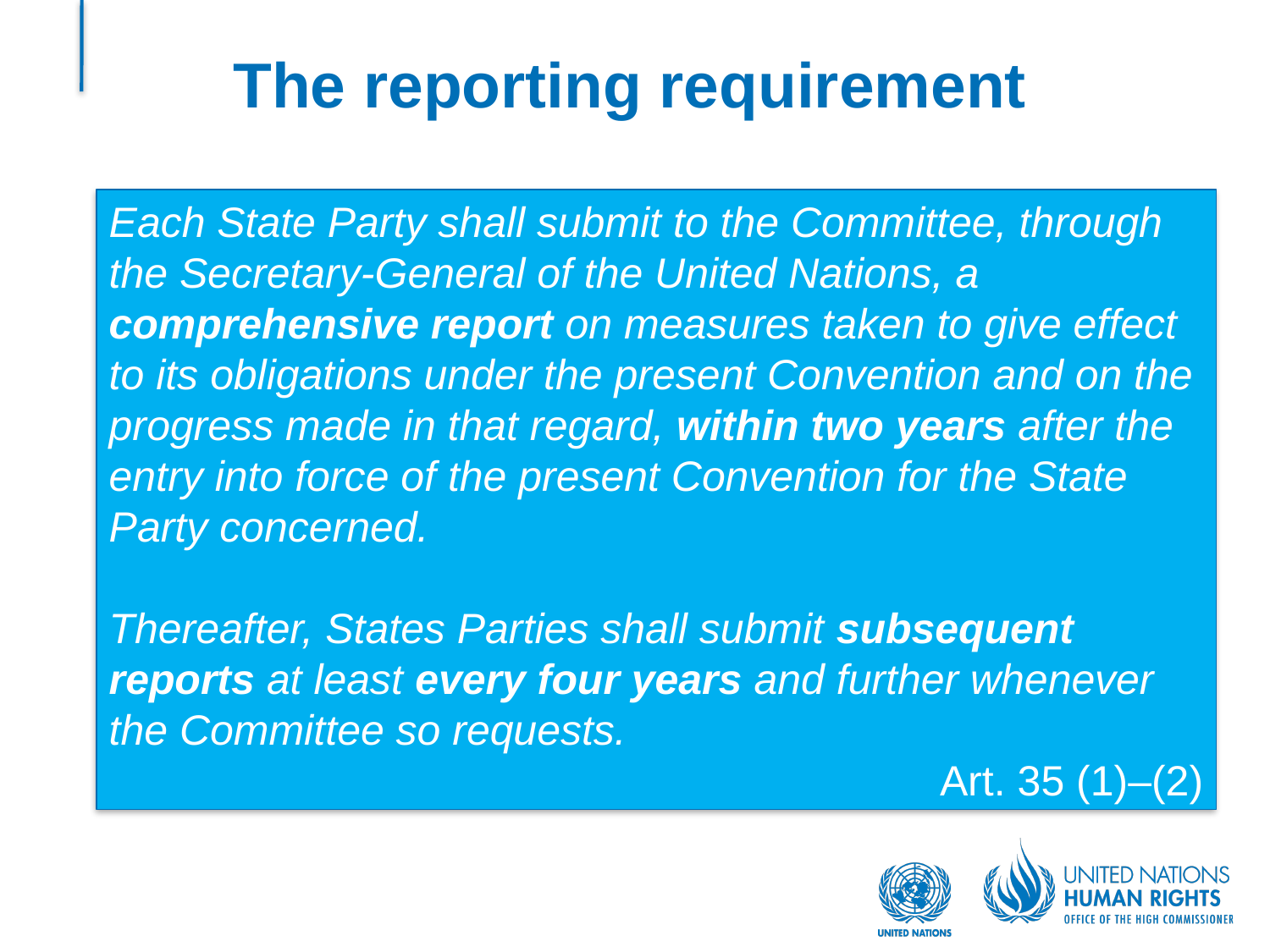

# The reporting requirement
Each State Party shall submit to the Committee, through the Secretary-General of the United Nations, a comprehensive report on measures taken to give effect to its obligations under the present Convention and on the progress made in that regard, within two years after the entry into force of the present Convention for the State Party concerned.

Thereafter, States Parties shall submit subsequent reports at least every four years and further whenever the Committee so requests.
Art. 35 (1)‒(2)